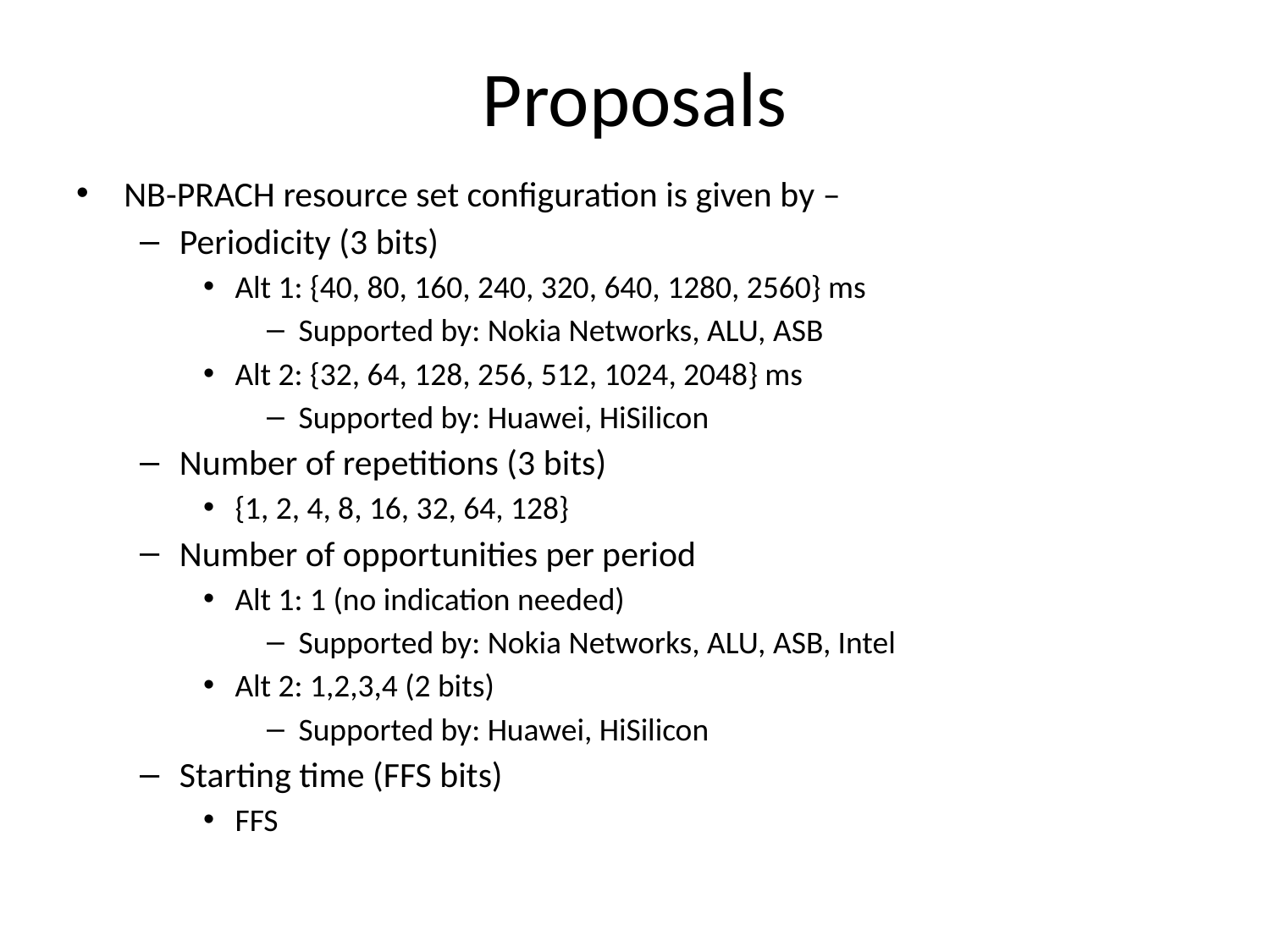

# Proposals
NB-PRACH resource set configuration is given by –
Periodicity (3 bits)
Alt 1: {40, 80, 160, 240, 320, 640, 1280, 2560} ms
Supported by: Nokia Networks, ALU, ASB
Alt 2: {32, 64, 128, 256, 512, 1024, 2048} ms
Supported by: Huawei, HiSilicon
Number of repetitions (3 bits)
{1, 2, 4, 8, 16, 32, 64, 128}
Number of opportunities per period
Alt 1: 1 (no indication needed)
Supported by: Nokia Networks, ALU, ASB, Intel
Alt 2: 1,2,3,4 (2 bits)
Supported by: Huawei, HiSilicon
Starting time (FFS bits)
FFS